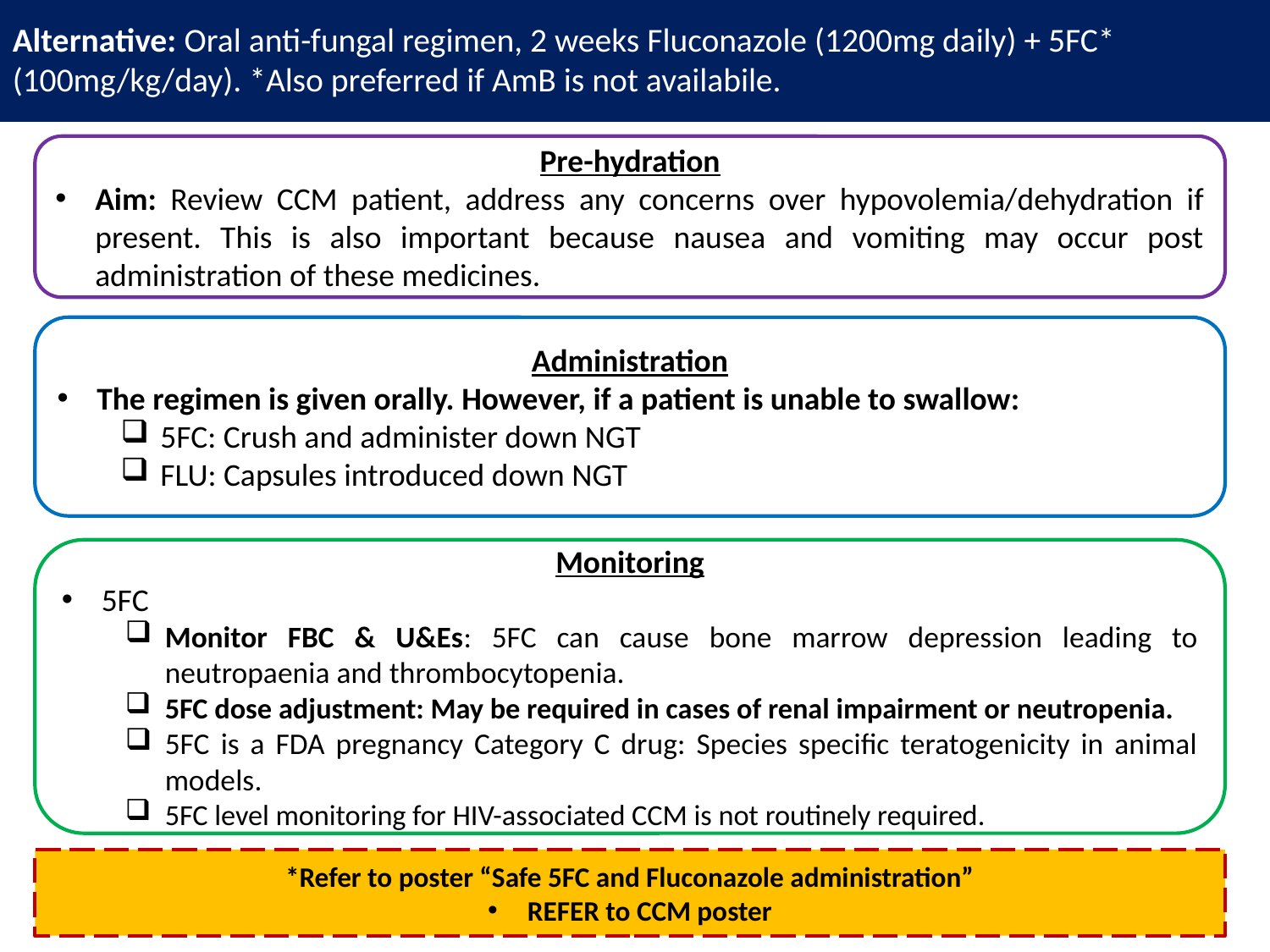

Alternative: Oral anti-fungal regimen, 2 weeks Fluconazole (1200mg daily) + 5FC* (100mg/kg/day). *Also preferred if AmB is not availabile.
Pre-hydration
Aim: Review CCM patient, address any concerns over hypovolemia/dehydration if present. This is also important because nausea and vomiting may occur post administration of these medicines.
Administration
The regimen is given orally. However, if a patient is unable to swallow:
5FC: Crush and administer down NGT
FLU: Capsules introduced down NGT
Monitoring
5FC
Monitor FBC & U&Es: 5FC can cause bone marrow depression leading to neutropaenia and thrombocytopenia.
5FC dose adjustment: May be required in cases of renal impairment or neutropenia.
5FC is a FDA pregnancy Category C drug: Species specific teratogenicity in animal models.
5FC level monitoring for HIV-associated CCM is not routinely required.
*Refer to poster “Safe 5FC and Fluconazole administration”
REFER to CCM poster